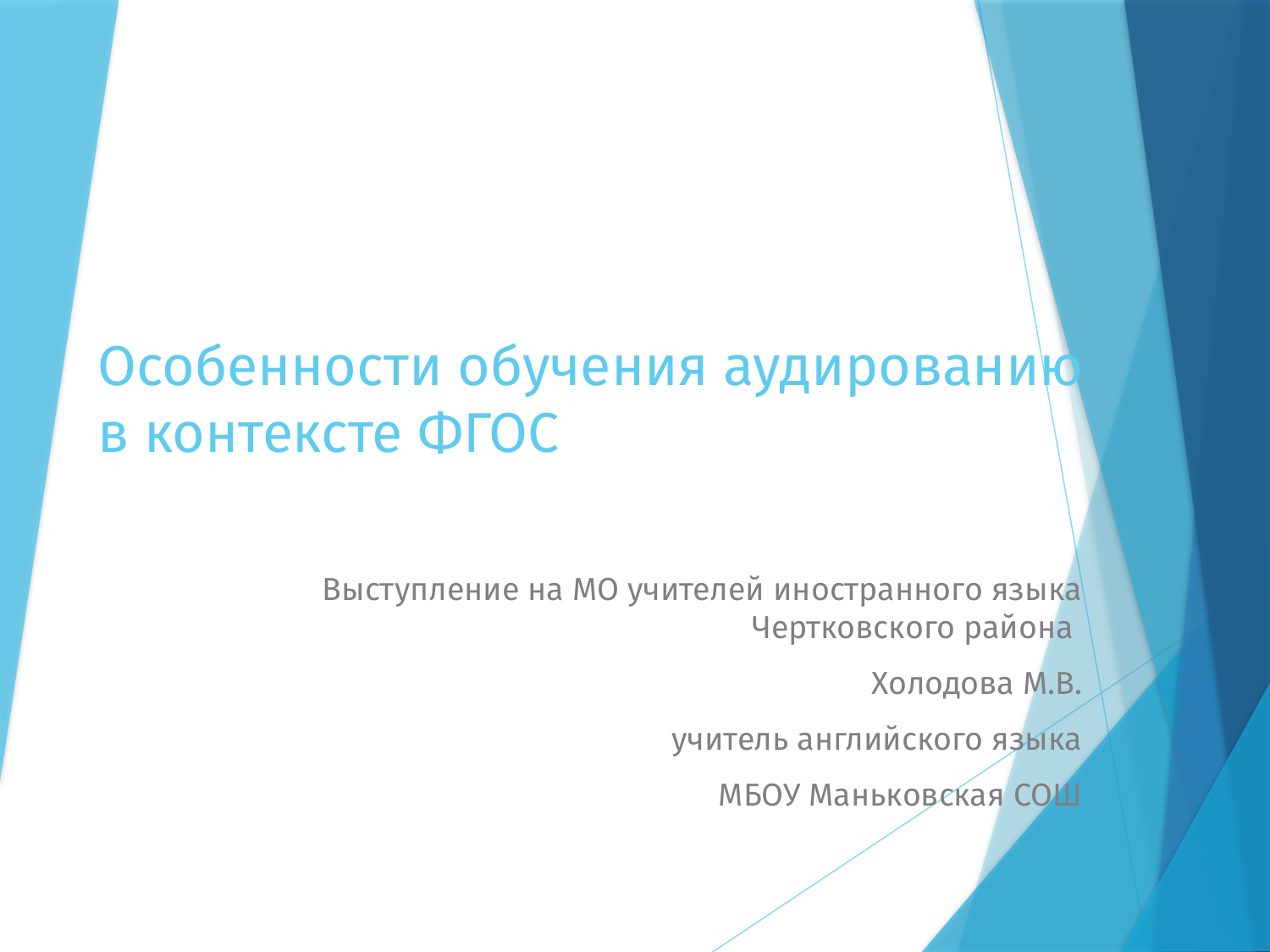

# Особенности обучения аудированию в контексте ФГОС
Выступление на МО учителей иностранного языка Чертковского района
Холодова М.В.
 учитель английского языка
МБОУ Маньковская СОШ